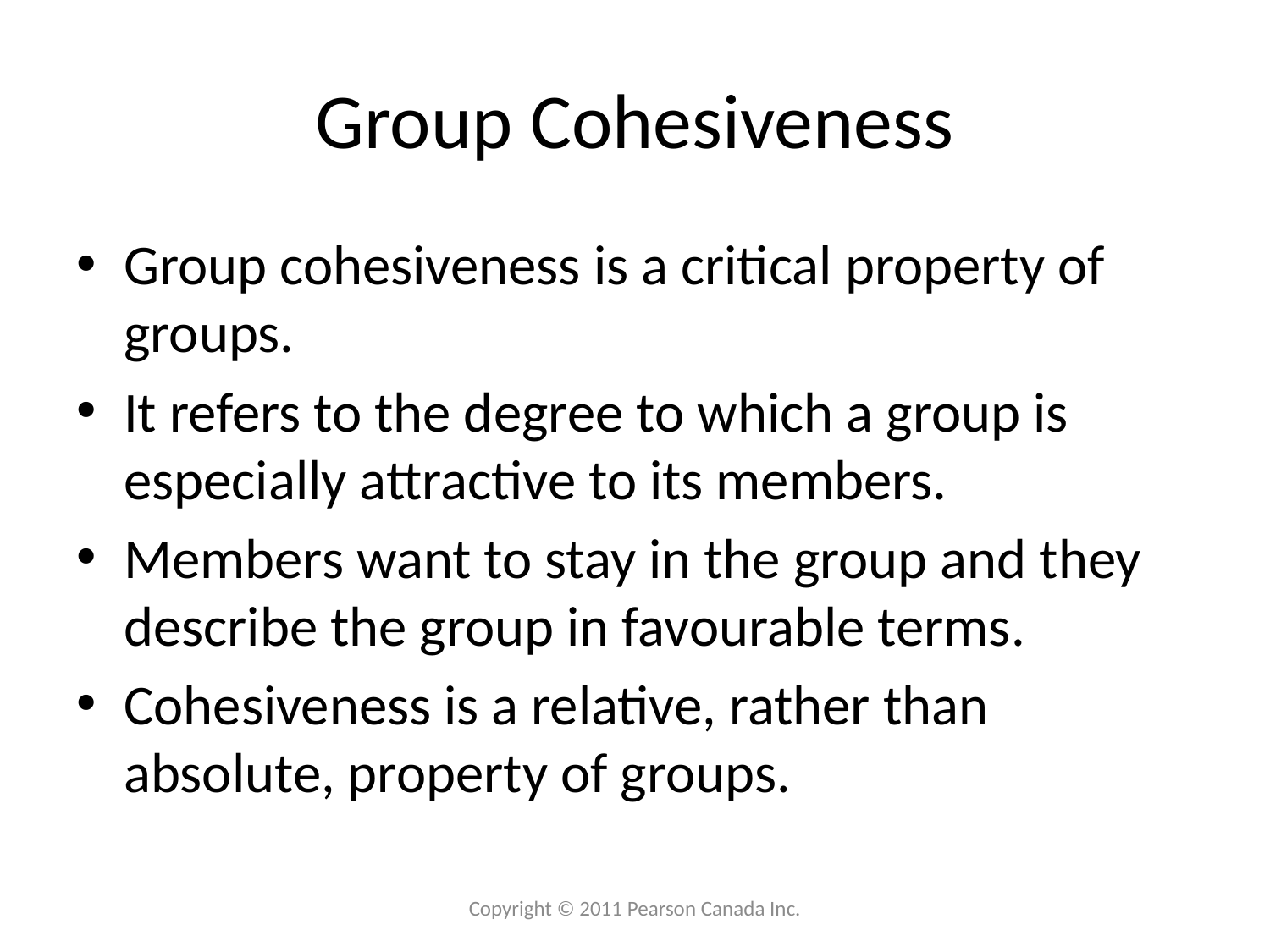

# Group Cohesiveness
Group cohesiveness is a critical property of groups.
It refers to the degree to which a group is especially attractive to its members.
Members want to stay in the group and they describe the group in favourable terms.
Cohesiveness is a relative, rather than absolute, property of groups.
Copyright © 2011 Pearson Canada Inc.